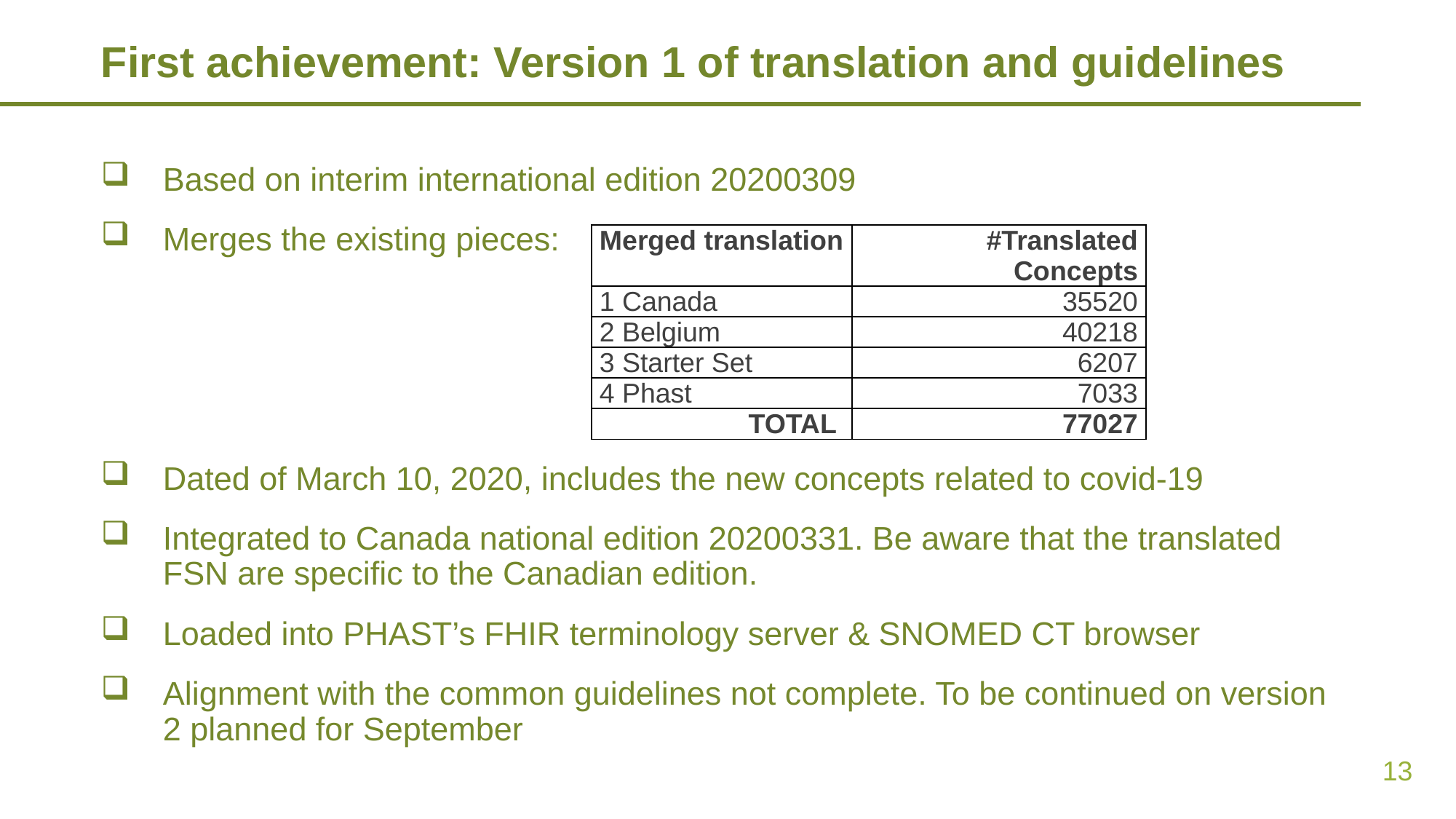

First achievement: Version 1 of translation and guidelines
Based on interim international edition 20200309
Merges the existing pieces:

Dated of March 10, 2020, includes the new concepts related to covid-19
Integrated to Canada national edition 20200331. Be aware that the translated FSN are specific to the Canadian edition.
Loaded into PHAST’s FHIR terminology server & SNOMED CT browser
Alignment with the common guidelines not complete. To be continued on version 2 planned for September
| Merged translation | #Translated Concepts |
| --- | --- |
| 1 Canada | 35520 |
| 2 Belgium | 40218 |
| 3 Starter Set | 6207 |
| 4 Phast | 7033 |
| TOTAL | 77027 |
13